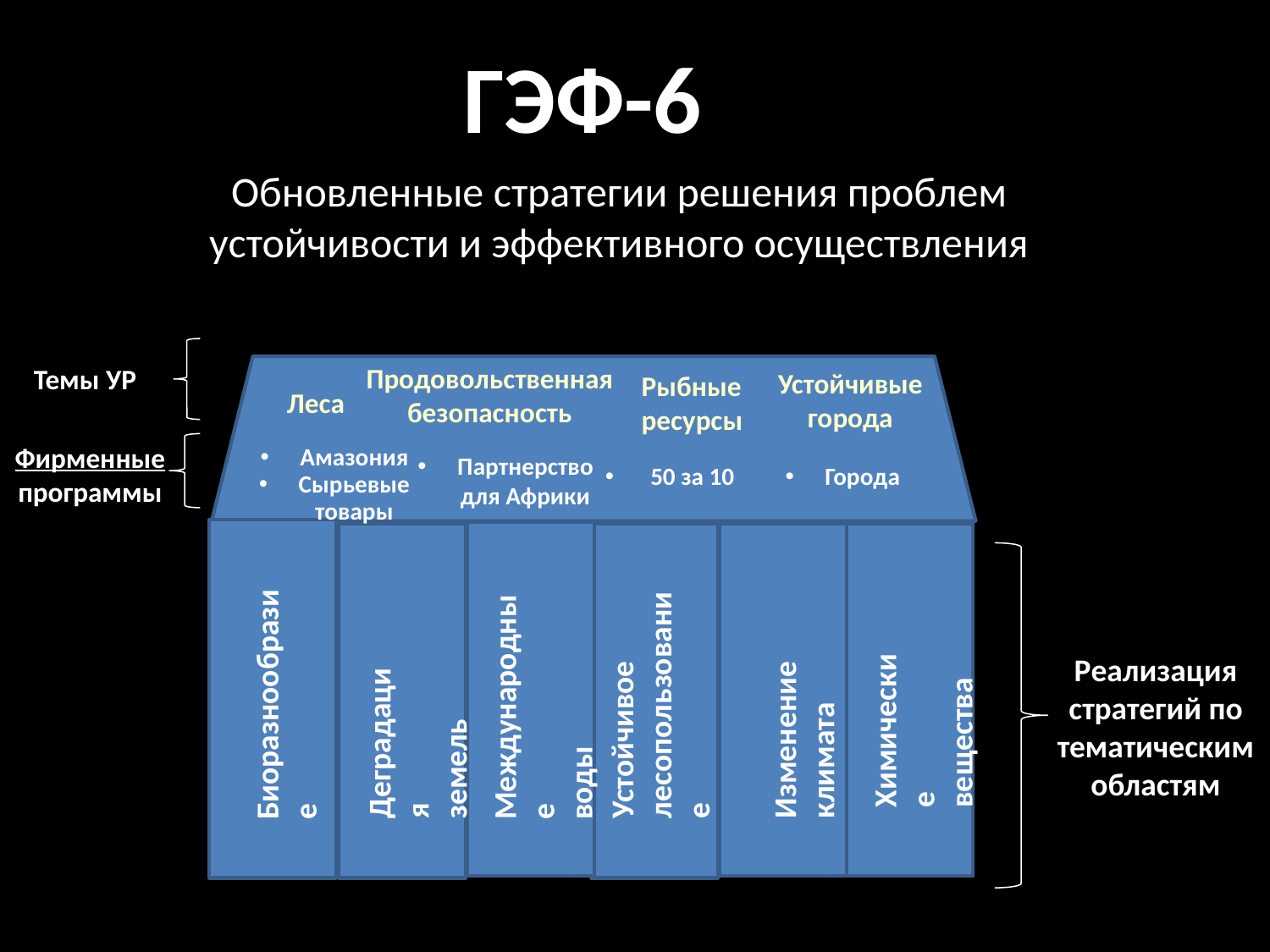

ГЭФ-6
Обновленные стратегии решения проблем устойчивости и эффективного осуществления

Продовольственная
безопасность
Темы УР

Устойчивые
города
Рыбные
ресурсы
Леса
Фирменныепрограммы

Амазония
Сырьевые
товары
Партнерство
для Африки
 50 за 10
Города

Реализация
стратегий по
тематическим
областям
Изменение климата
Устойчивое
лесопользование
Международные
воды
Биоразнообразие
Химические
вещества
Деградация
земель